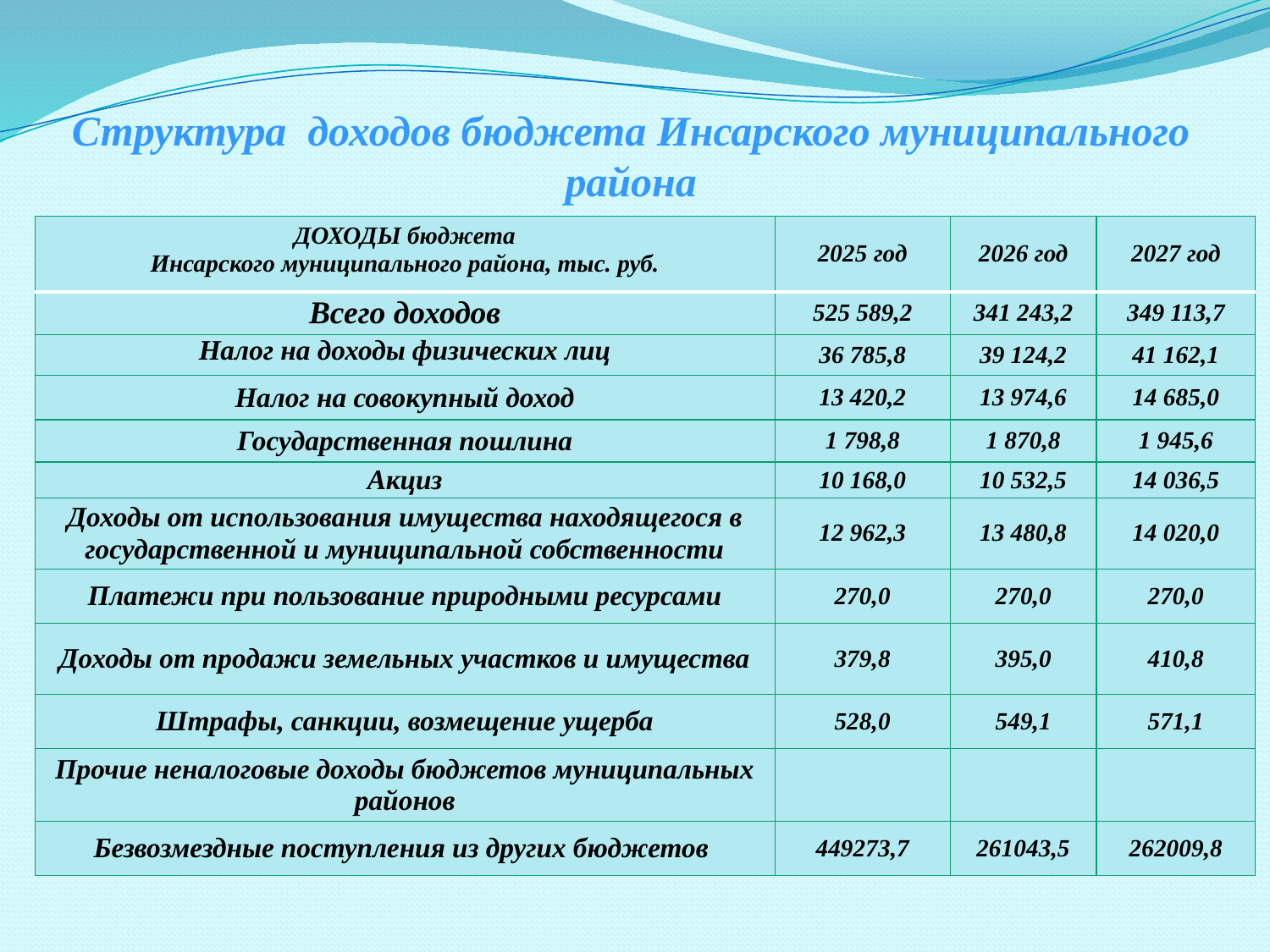

# Структура  доходов бюджета Инсарского муниципального района
| ДОХОДЫ бюджета Инсарского муниципального района, тыс. руб. | 2025 год | 2026 год | 2027 год |
| --- | --- | --- | --- |
| Всего доходов | 525 589,2 | 341 243,2 | 349 113,7 |
| Налог на доходы физических лиц | 36 785,8 | 39 124,2 | 41 162,1 |
| Налог на совокупный доход | 13 420,2 | 13 974,6 | 14 685,0 |
| Государственная пошлина | 1 798,8 | 1 870,8 | 1 945,6 |
| Акциз | 10 168,0 | 10 532,5 | 14 036,5 |
| Доходы от использования имущества находящегося в государственной и муниципальной собственности | 12 962,3 | 13 480,8 | 14 020,0 |
| Платежи при пользование природными ресурсами | 270,0 | 270,0 | 270,0 |
| Доходы от продажи земельных участков и имущества | 379,8 | 395,0 | 410,8 |
| Штрафы, санкции, возмещение ущерба | 528,0 | 549,1 | 571,1 |
| Прочие неналоговые доходы бюджетов муниципальных районов |  |  |  |
| Безвозмездные поступления из других бюджетов | 449273,7 | 261043,5 | 262009,8 |